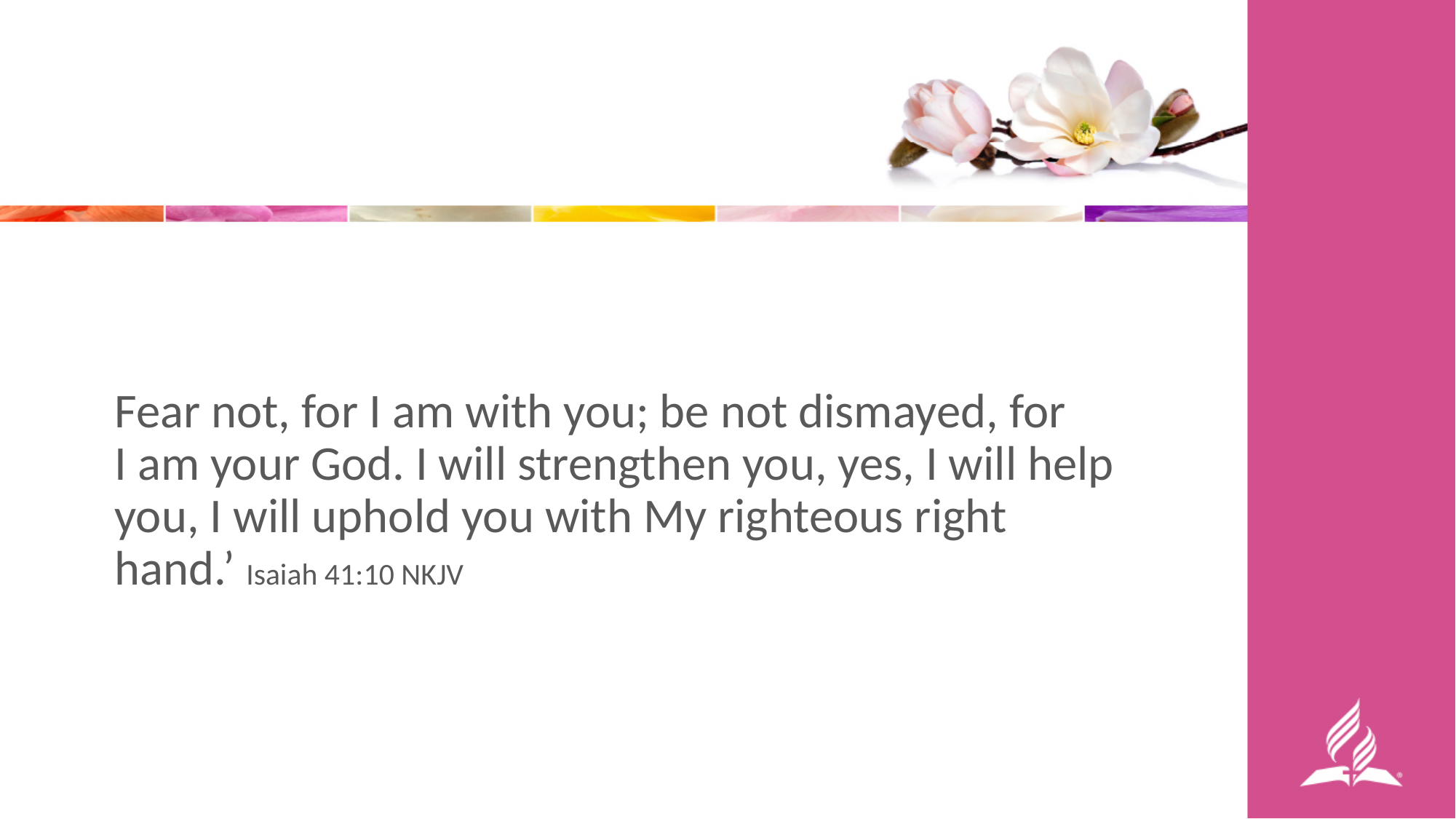

Fear not, for I am with you; be not dismayed, for I am your God. I will strengthen you, yes, I will help you, I will uphold you with My righteous right hand.’ Isaiah 41:10 NKJV